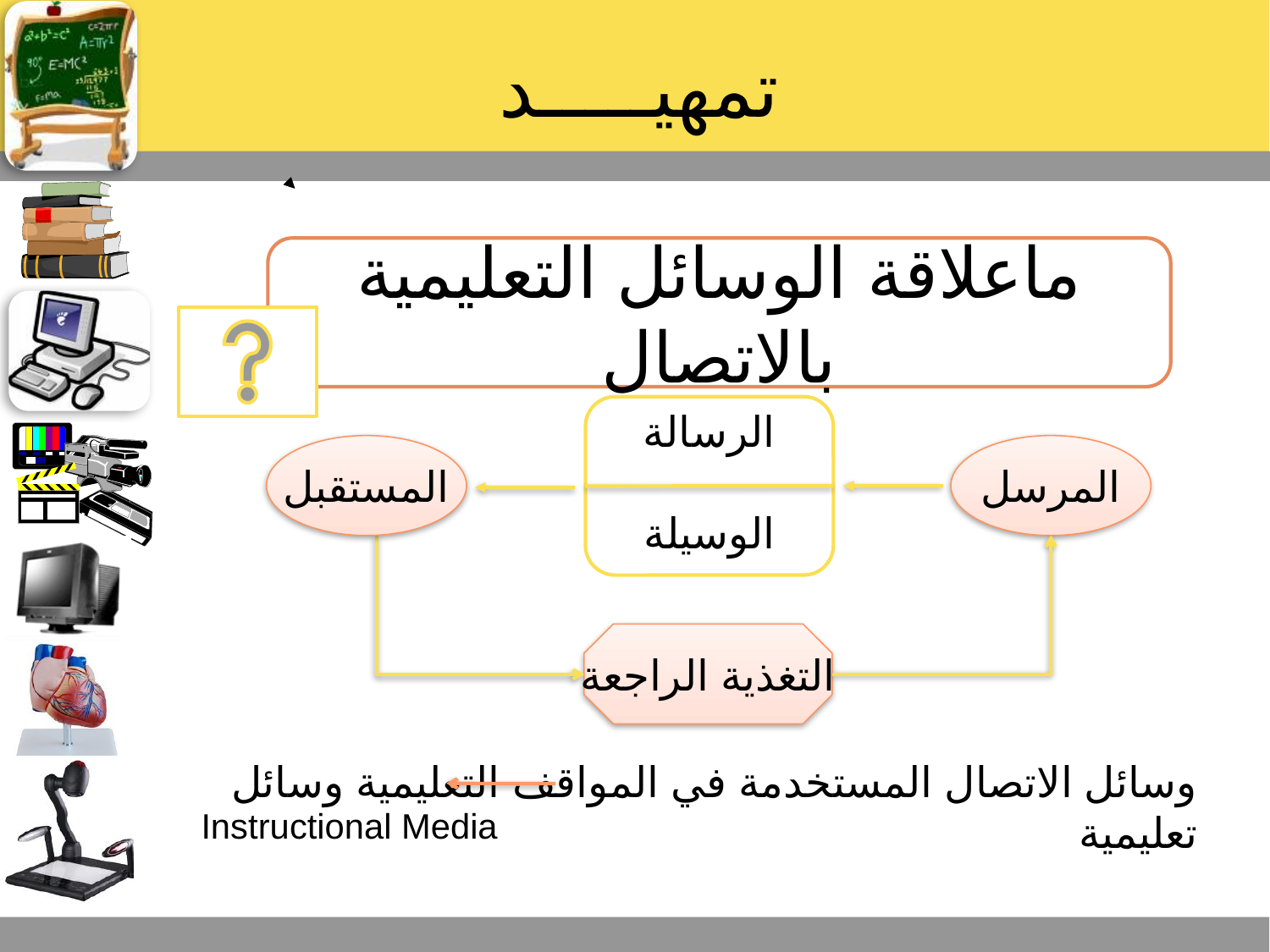

# تمهيـــــد

ماعلاقة الوسائل التعليمية بالاتصال

التغذية الراجعة

الرسالة

الوسيلة
المستقبل
المرسل
وسائل الاتصال المستخدمة في المواقف التعليمية 	وسائل تعليمية
Instructional Media